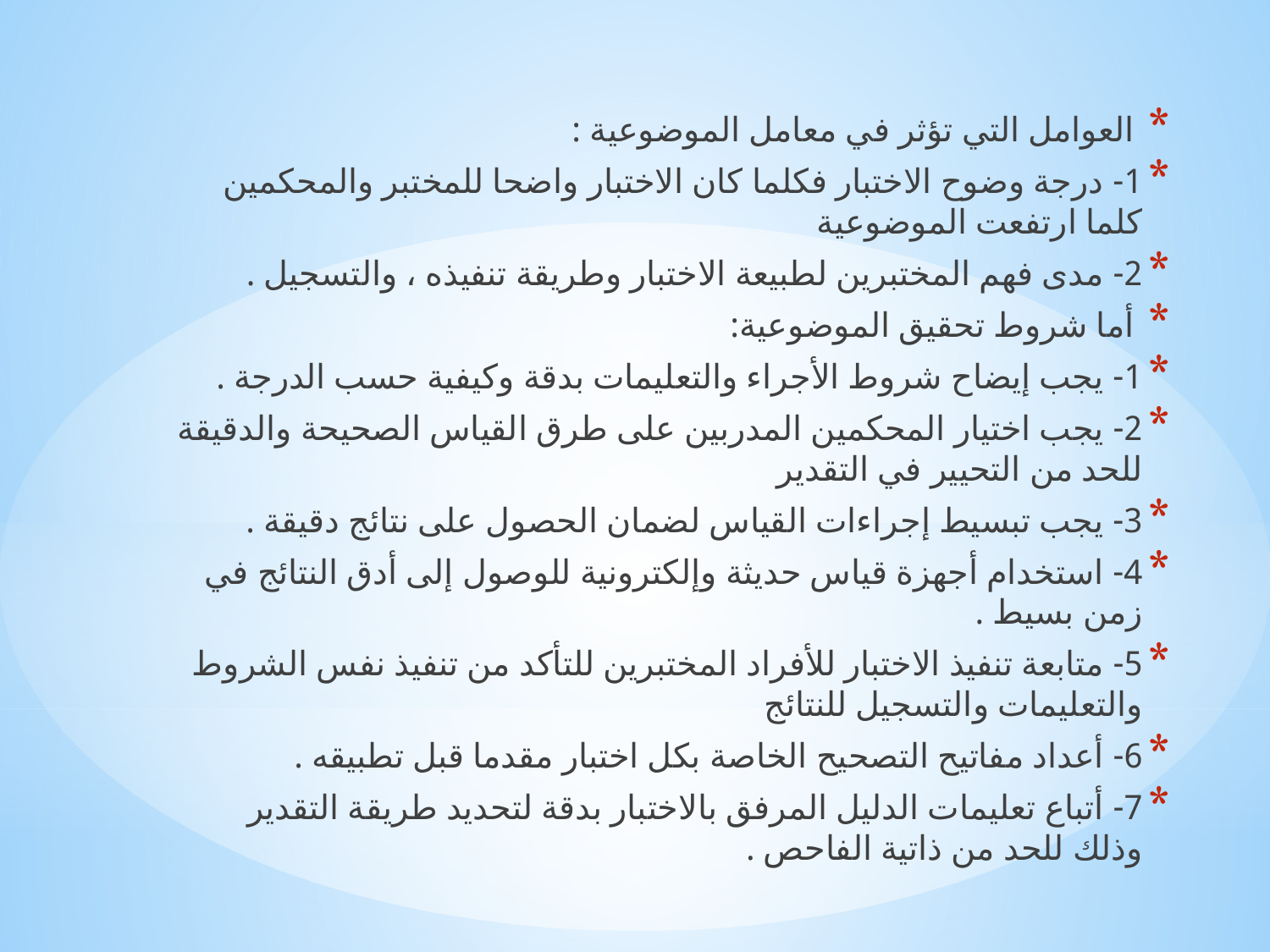

العوامل التي تؤثر في معامل الموضوعية :
1- درجة وضوح الاختبار فكلما كان الاختبار واضحا للمختبر والمحكمين كلما ارتفعت الموضوعية
2- مدى فهم المختبرين لطبيعة الاختبار وطريقة تنفيذه ، والتسجيل .
 أما شروط تحقيق الموضوعية:
1- يجب إيضاح شروط الأجراء والتعليمات بدقة وكيفية حسب الدرجة .
2- يجب اختيار المحكمين المدربين على طرق القياس الصحيحة والدقيقة للحد من التحيير في التقدير
3- يجب تبسيط إجراءات القياس لضمان الحصول على نتائج دقيقة .
4- استخدام أجهزة قياس حديثة وإلكترونية للوصول إلى أدق النتائج في زمن بسيط .
5- متابعة تنفيذ الاختبار للأفراد المختبرين للتأكد من تنفيذ نفس الشروط والتعليمات والتسجيل للنتائج
6- أعداد مفاتيح التصحيح الخاصة بكل اختبار مقدما قبل تطبيقه .
7- أتباع تعليمات الدليل المرفق بالاختبار بدقة لتحديد طريقة التقدير وذلك للحد من ذاتية الفاحص .